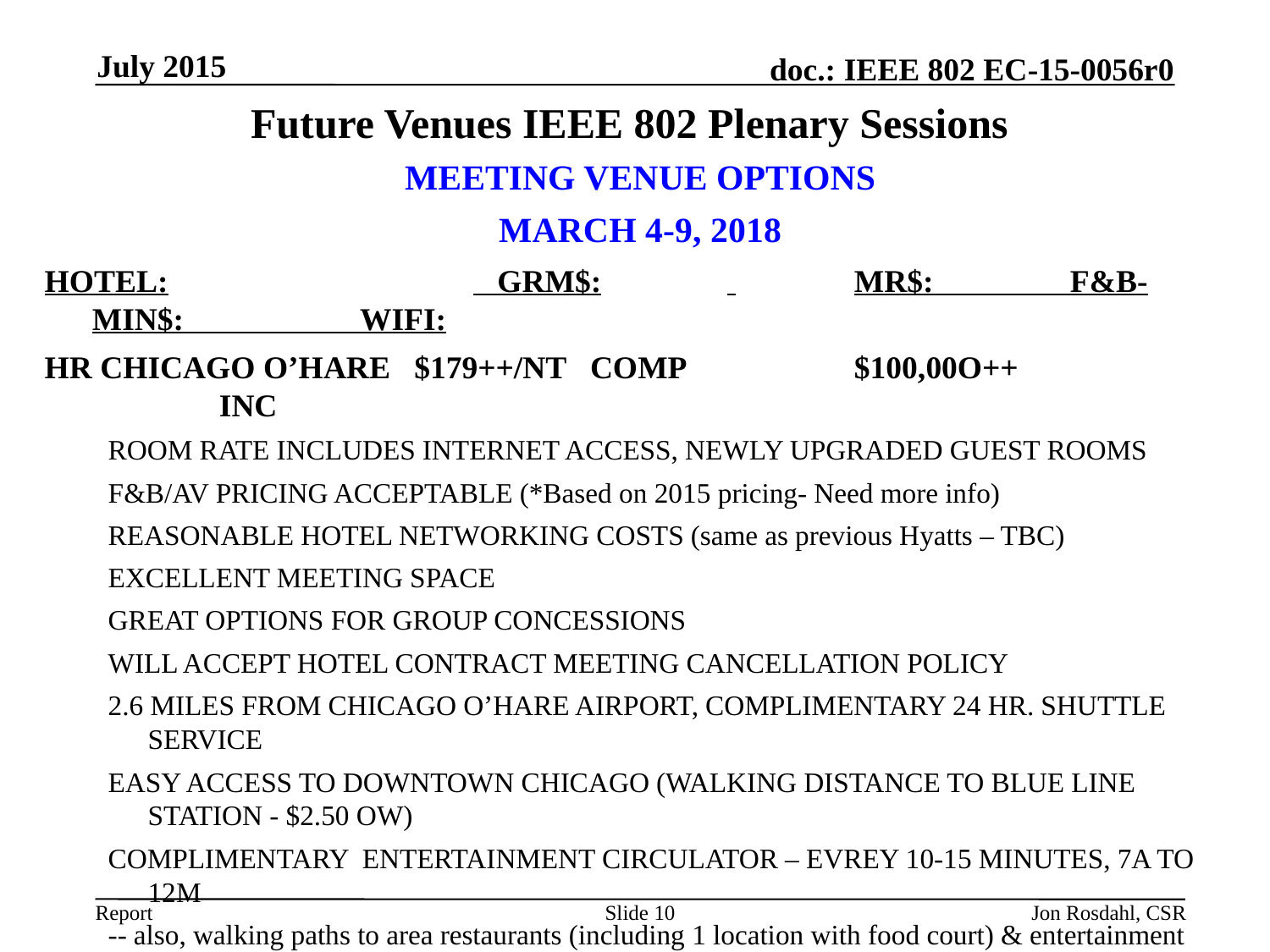

July 2015
# Future Venues IEEE 802 Plenary Sessions
MEETING VENUE OPTIONS
MARCH 4-9, 2018
HOTEL:			   GRM$:	 	MR$:                 F&B-MIN$:                      WIFI:
HR CHICAGO O’HARE   $179++/NT   COMP		$100,00O++			INC
ROOM RATE INCLUDES INTERNET ACCESS, NEWLY UPGRADED GUEST ROOMS
F&B/AV PRICING ACCEPTABLE (*Based on 2015 pricing- Need more info)
REASONABLE HOTEL NETWORKING COSTS (same as previous Hyatts – TBC)
EXCELLENT MEETING SPACE
GREAT OPTIONS FOR GROUP CONCESSIONS
WILL ACCEPT HOTEL CONTRACT MEETING CANCELLATION POLICY
2.6 MILES FROM CHICAGO O’HARE AIRPORT, COMPLIMENTARY 24 HR. SHUTTLE SERVICE
EASY ACCESS TO DOWNTOWN CHICAGO (WALKING DISTANCE TO BLUE LINE STATION - $2.50 OW)
COMPLIMENTARY  ENTERTAINMENT CIRCULATOR – EVREY 10-15 MINUTES, 7A TO 12M
-- also, walking paths to area restaurants (including 1 location with food court) & entertainment

Slide 10
Jon Rosdahl, CSR